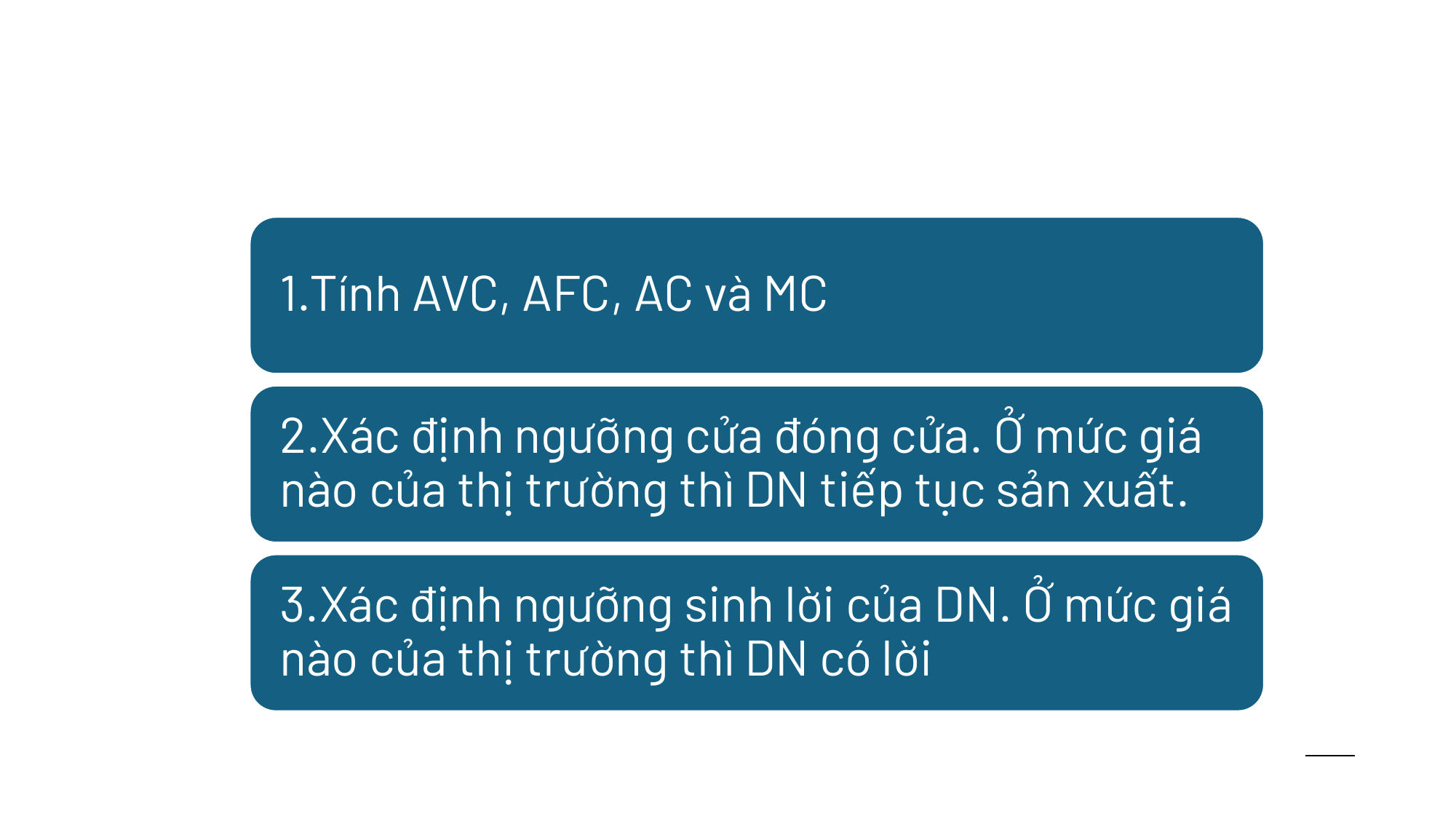

1.Tính AVC, AFC, AC và MC
2.Xác định ngưỡng cửa đóng cửa. Ở mức giá nào của thị trường thì DN tiếp tục sản xuất.
3.Xác định ngưỡng sinh lời của DN. Ở mức giá nào của thị trường thì DN có lời